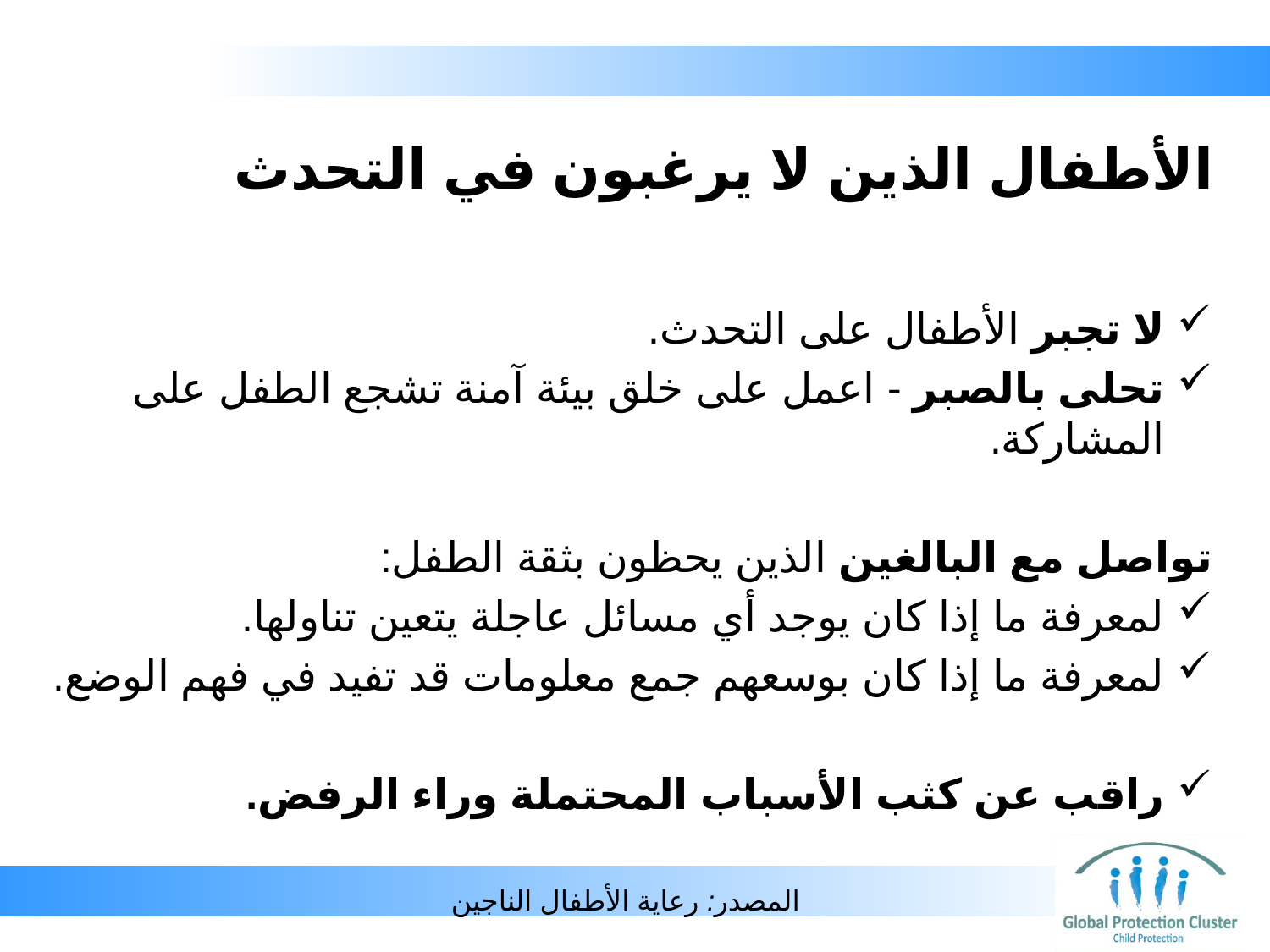

# الأطفال الذين لا يرغبون في التحدث

لا تجبر الأطفال على التحدث.
تحلى بالصبر - اعمل على خلق بيئة آمنة تشجع الطفل على المشاركة.

تواصل مع البالغين الذين يحظون بثقة الطفل:
لمعرفة ما إذا كان يوجد أي مسائل عاجلة يتعين تناولها.
لمعرفة ما إذا كان بوسعهم جمع معلومات قد تفيد في فهم الوضع.

راقب عن كثب الأسباب المحتملة وراء الرفض.

 المصدر: رعاية الأطفال الناجين